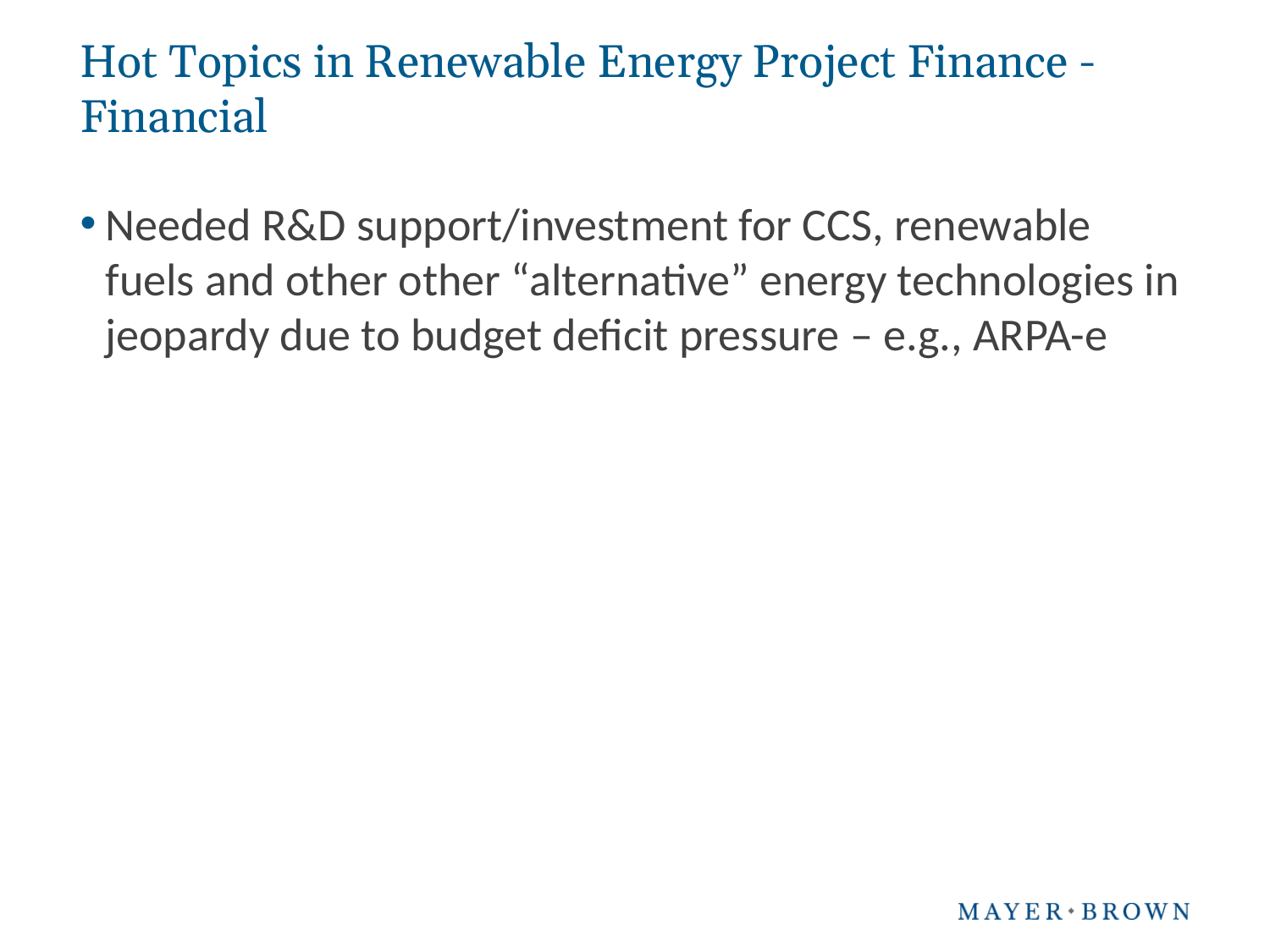

# Hot Topics in Renewable Energy Project Finance - Financial
Needed R&D support/investment for CCS, renewable fuels and other other “alternative” energy technologies in jeopardy due to budget deficit pressure – e.g., ARPA-e